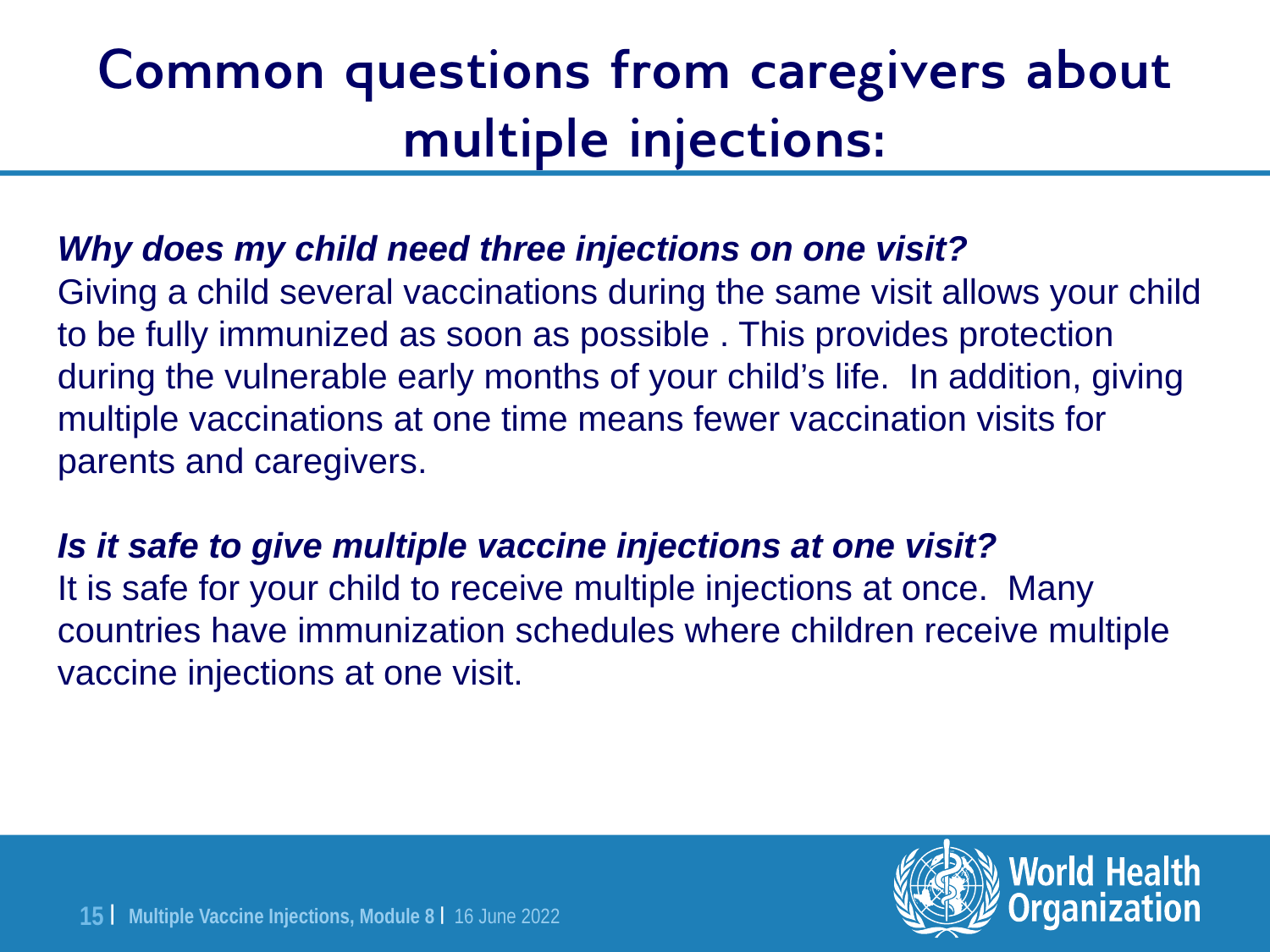

Common questions from caregivers about
multiple injections:
Why does my child need three injections on one visit?
Giving a child several vaccinations during the same visit allows your child to be fully immunized as soon as possible . This provides protection during the vulnerable early months of your child’s life.  In addition, giving multiple vaccinations at one time means fewer vaccination visits for parents and caregivers.

Is it safe to give multiple vaccine injections at one visit?
It is safe for your child to receive multiple injections at once.  Many countries have immunization schedules where children receive multiple vaccine injections at one visit.